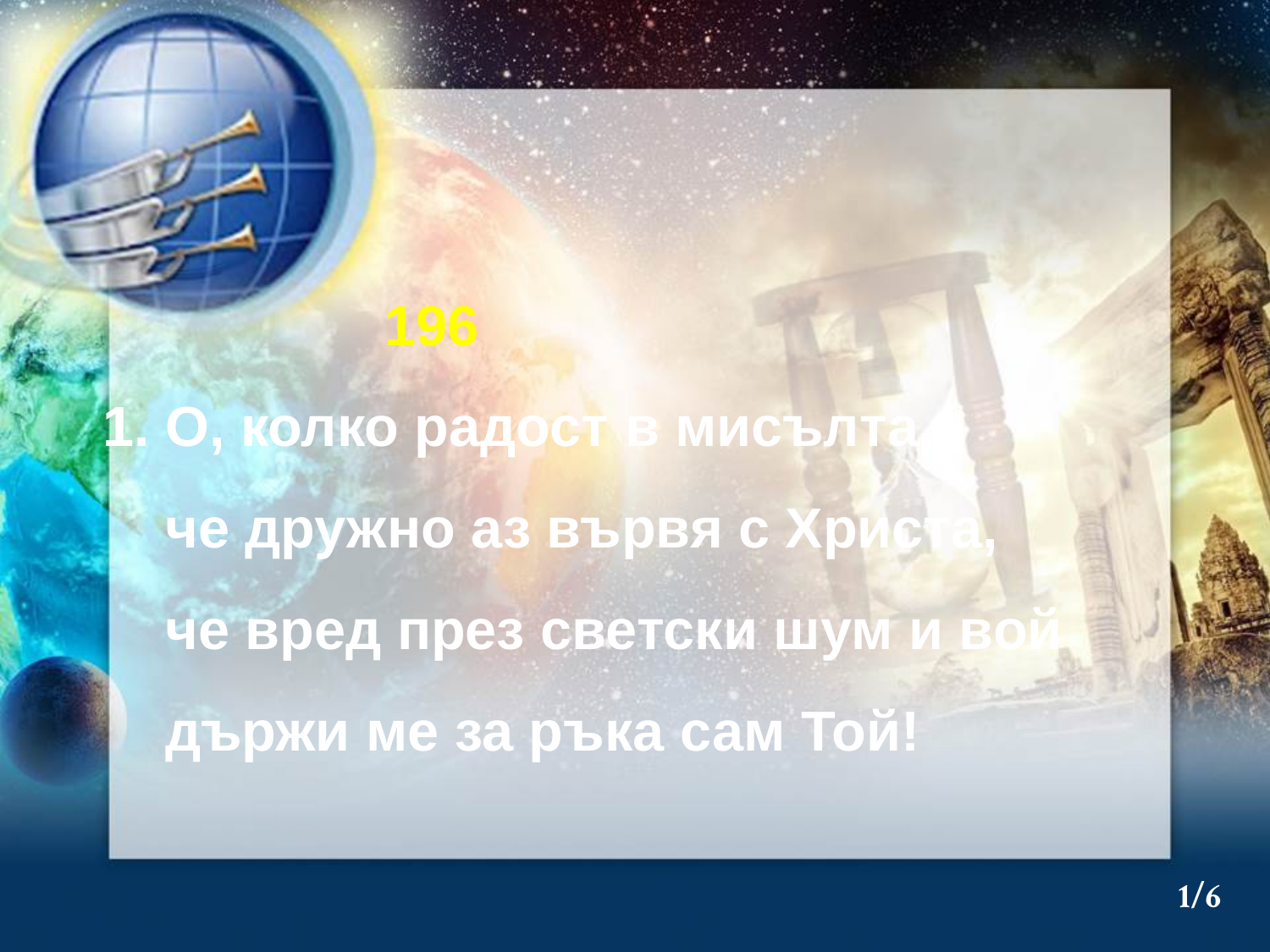

196
 1. О, колко радост в мисълта,
     че дружно аз вървя с Христа,
     че вред през светски шум и вой
     държи ме за ръка сам Той!
1/6